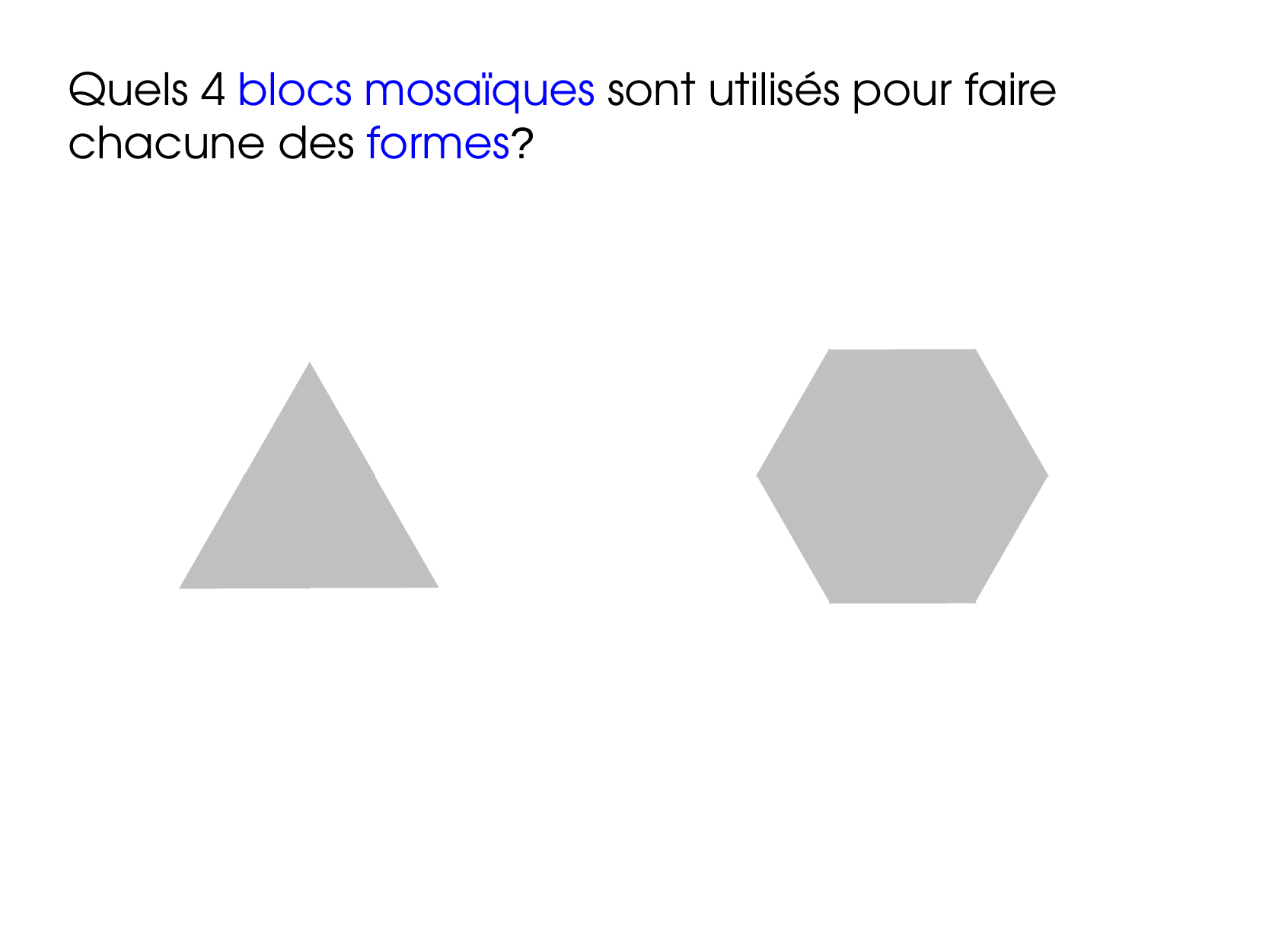

Quels 4 blocs mosaïques sont utilisés pour faire chacune des formes?